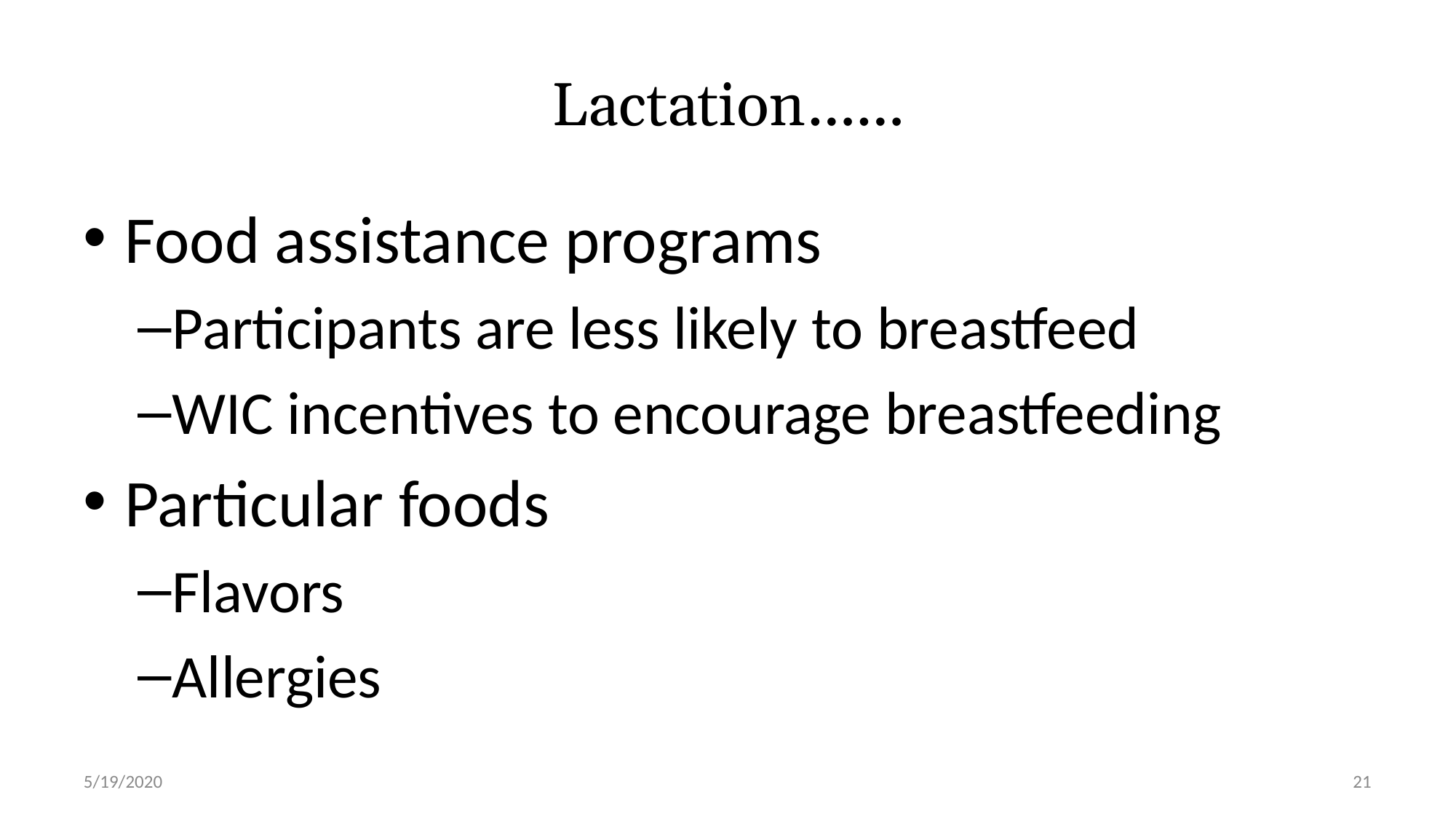

# Lactation……
Food assistance programs
Participants are less likely to breastfeed
WIC incentives to encourage breastfeeding
Particular foods
Flavors
Allergies
5/19/2020
21